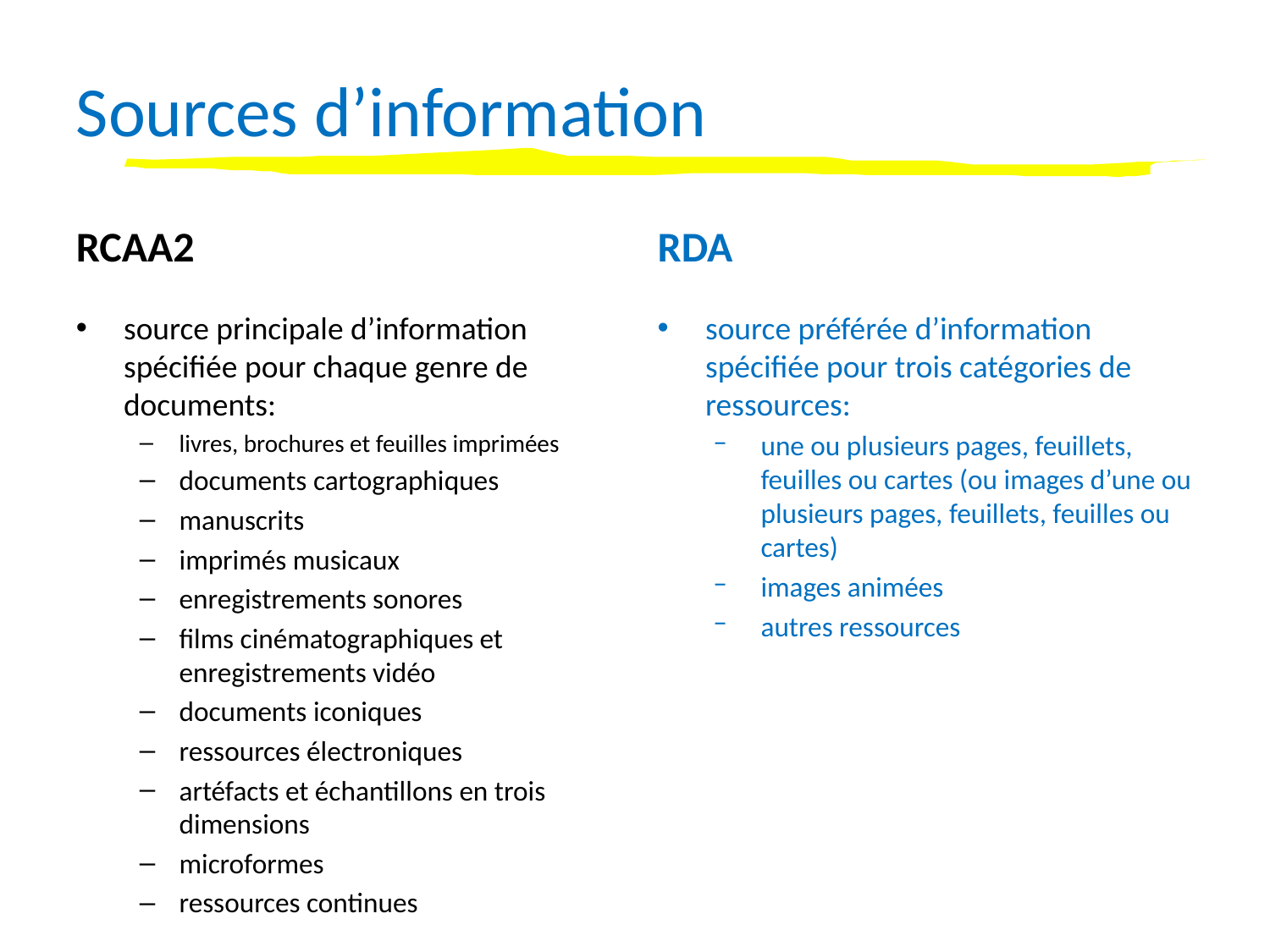

Sources d’information

RCAA2
RDA
source principale d’information spécifiée pour chaque genre de documents:
livres, brochures et feuilles imprimées
documents cartographiques
manuscrits
imprimés musicaux
enregistrements sonores
films cinématographiques et enregistrements vidéo
documents iconiques
ressources électroniques
artéfacts et échantillons en trois dimensions
microformes
ressources continues
source préférée d’information spécifiée pour trois catégories de ressources:
une ou plusieurs pages, feuillets, feuilles ou cartes (ou images d’une ou plusieurs pages, feuillets, feuilles ou cartes)
images animées
autres ressources